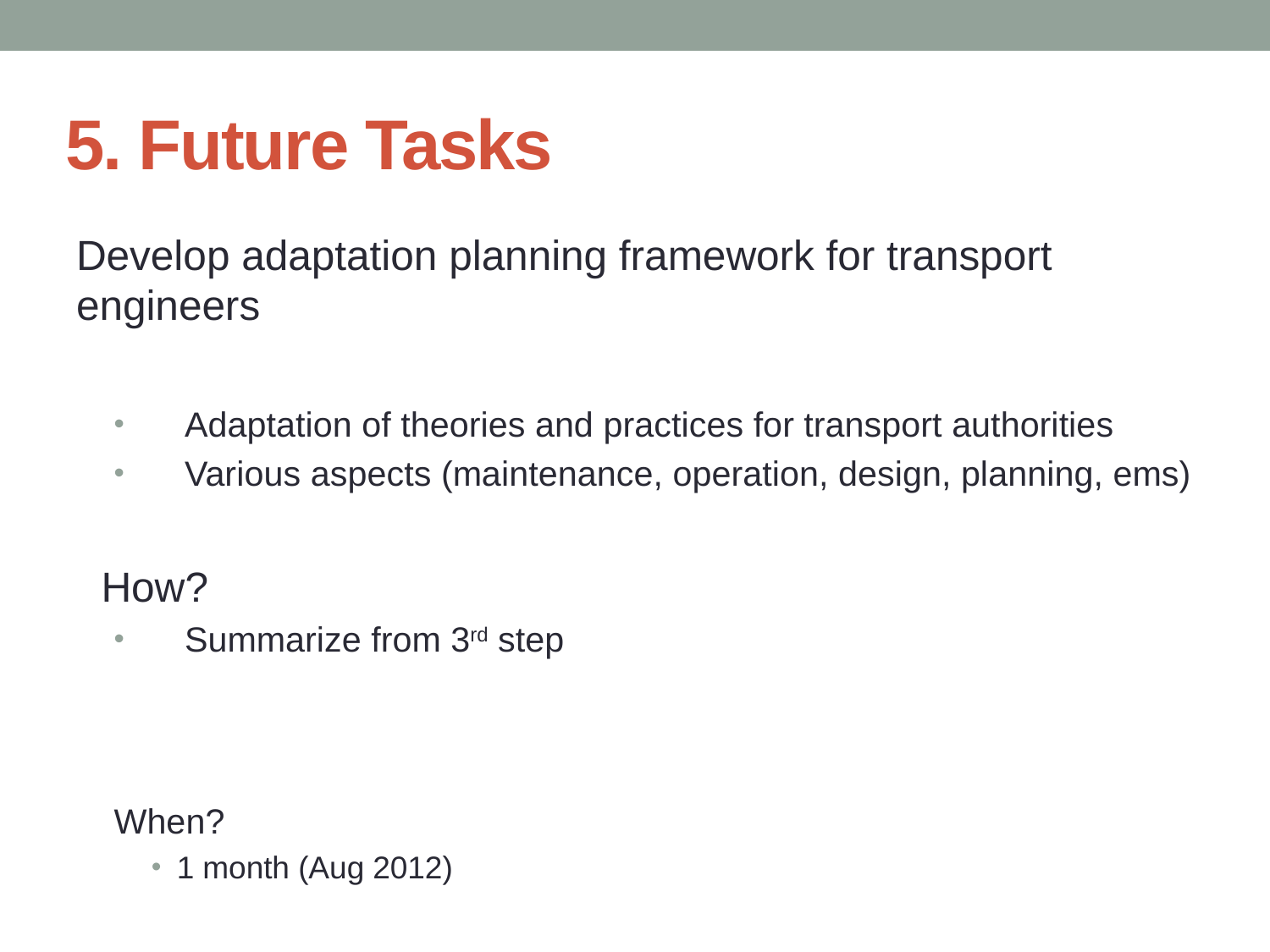

5. Future Tasks
Develop adaptation planning framework for transport engineers

Adaptation of theories and practices for transport authorities
Various aspects (maintenance, operation, design, planning, ems)

	How?
Summarize from 3rd step

When?
1 month (Aug 2012)